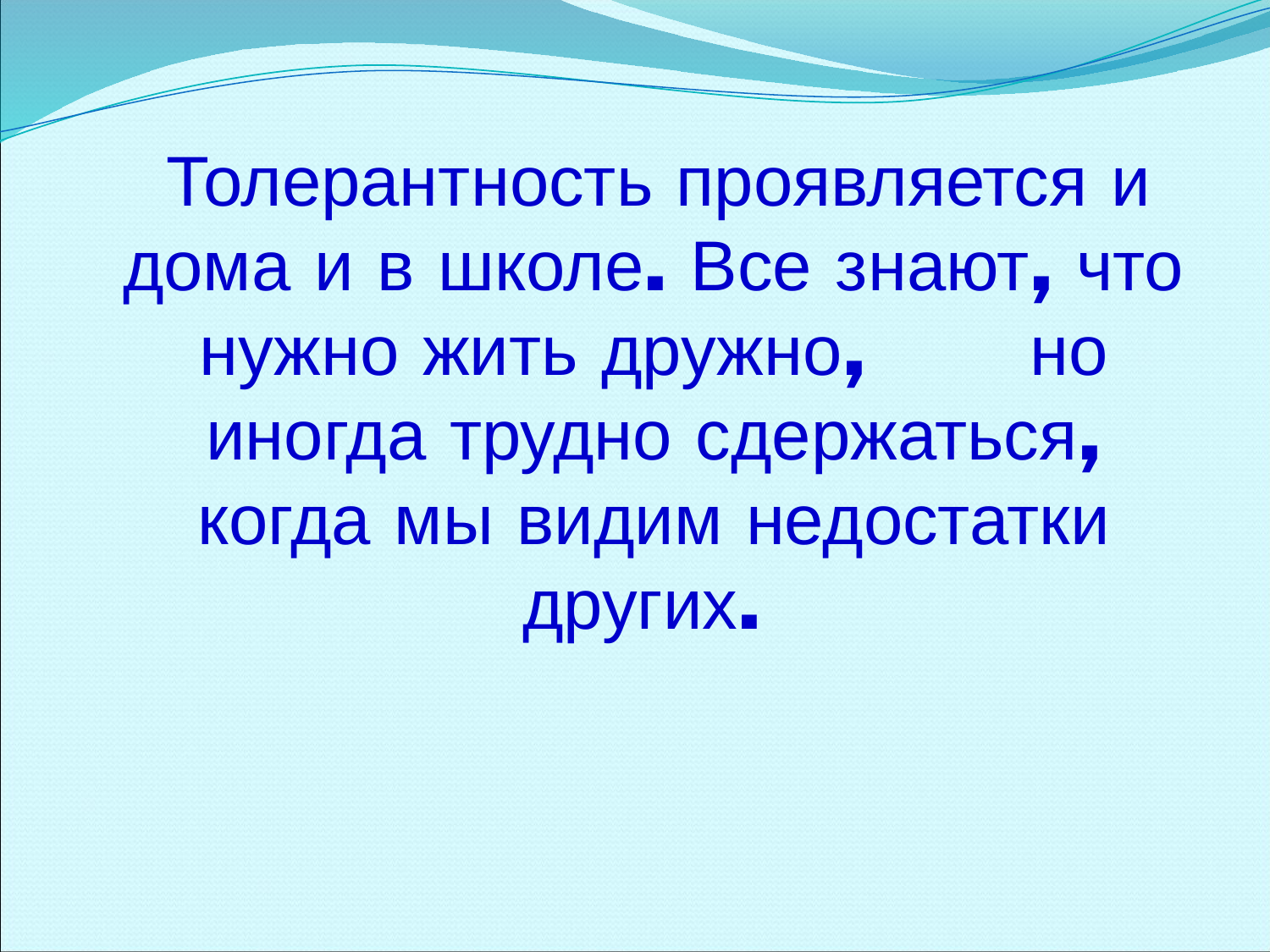

Толерантность проявляется и дома и в школе. Все знают, что нужно жить дружно,       но иногда трудно сдержаться, когда мы видим недостатки других.